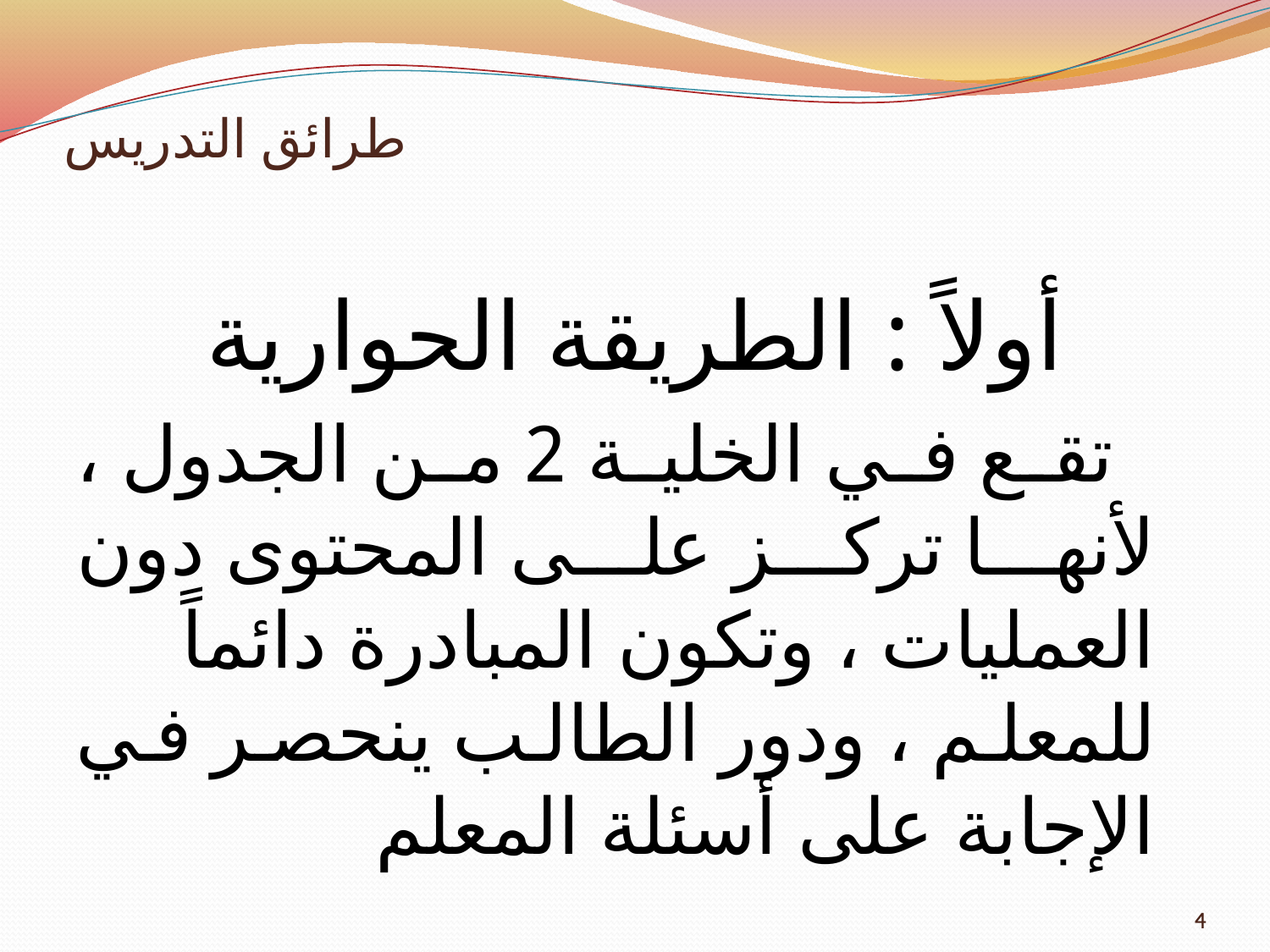

# طرائق التدريس
أولاً : الطريقة الحوارية
    تقع في الخلية 2 من الجدول ، لأنها تركز على المحتوى دون العمليات ، وتكون المبادرة دائماً للمعلم ، ودور الطالب ينحصر في الإجابة على أسئلة المعلم

4